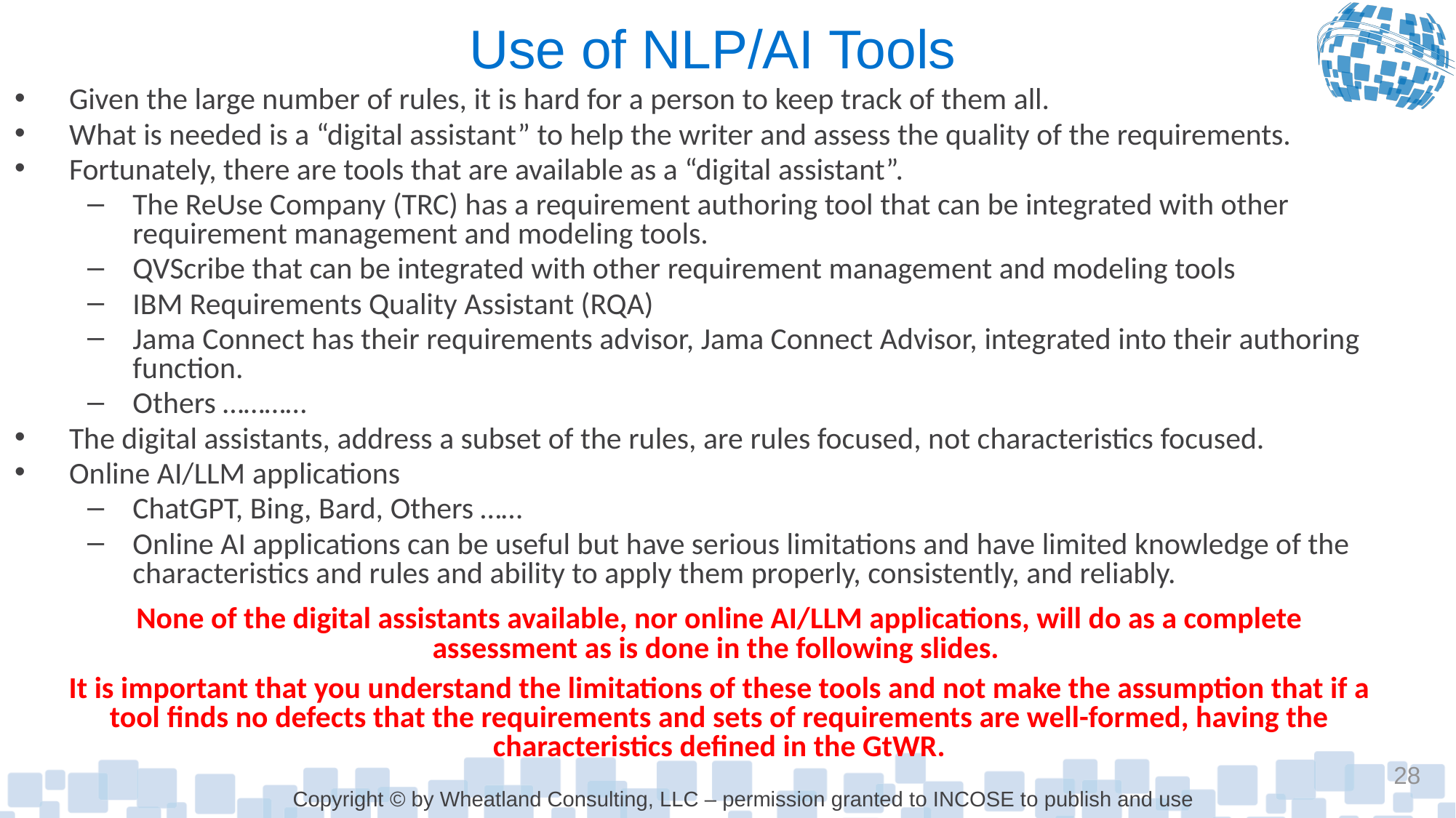

# Use of NLP/AI Tools
Given the large number of rules, it is hard for a person to keep track of them all.
What is needed is a “digital assistant” to help the writer and assess the quality of the requirements.
Fortunately, there are tools that are available as a “digital assistant”.
The ReUse Company (TRC) has a requirement authoring tool that can be integrated with other requirement management and modeling tools.
QVScribe that can be integrated with other requirement management and modeling tools
IBM Requirements Quality Assistant (RQA)
Jama Connect has their requirements advisor, Jama Connect Advisor, integrated into their authoring function.
Others …………
The digital assistants, address a subset of the rules, are rules focused, not characteristics focused.
Online AI/LLM applications
ChatGPT, Bing, Bard, Others ……
Online AI applications can be useful but have serious limitations and have limited knowledge of the characteristics and rules and ability to apply them properly, consistently, and reliably.
None of the digital assistants available, nor online AI/LLM applications, will do as a complete assessment as is done in the following slides.

It is important that you understand the limitations of these tools and not make the assumption that if a tool finds no defects that the requirements and sets of requirements are well-formed, having the characteristics defined in the GtWR.
28
Copyright © by Wheatland Consulting, LLC – permission granted to INCOSE to publish and use